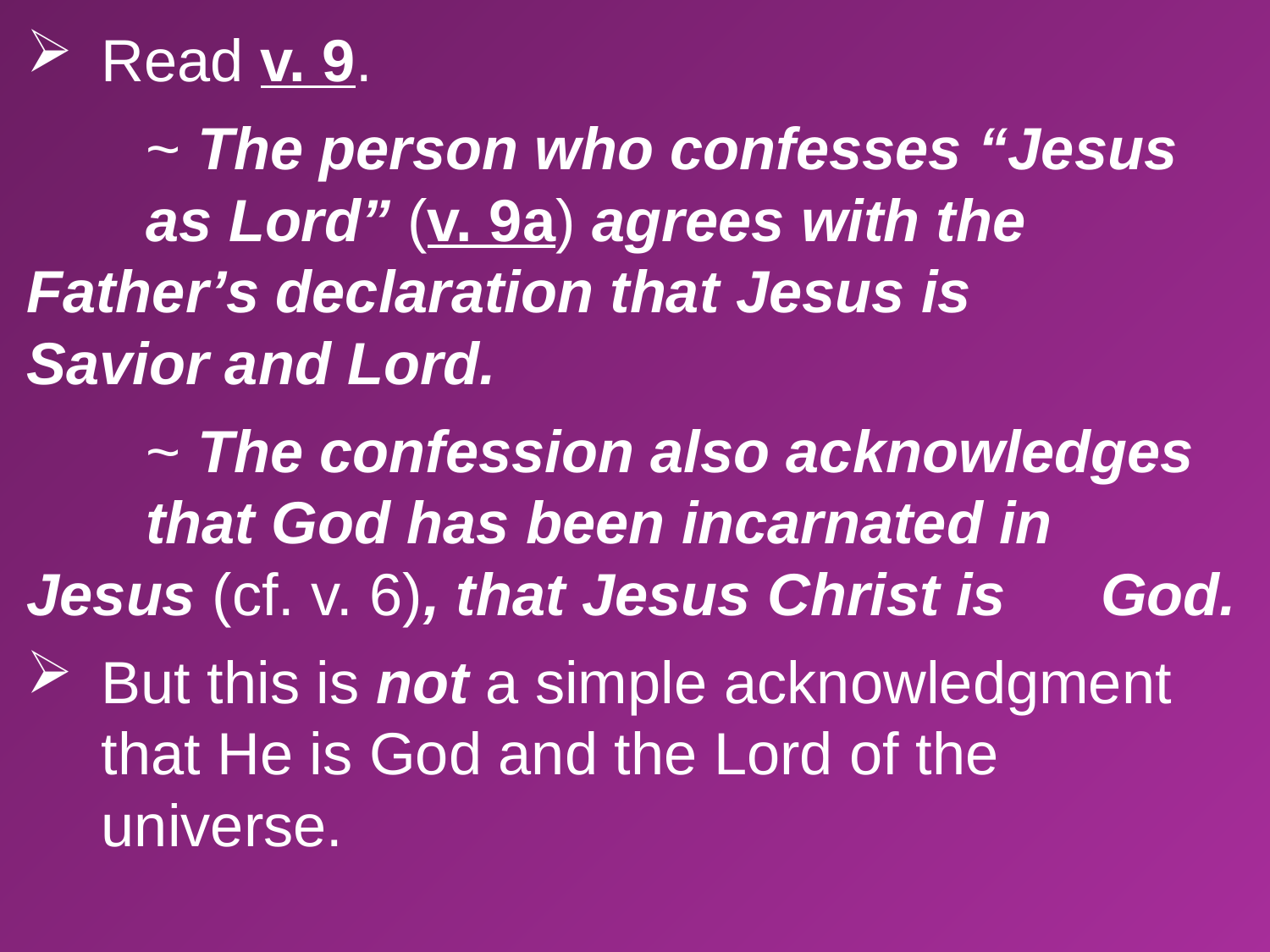

Read v. 9.
		~ The person who confesses “Jesus 					as Lord” (v. 9a) agrees with the 						Father’s declaration that Jesus is 					Savior and Lord.
		~ The confession also acknowledges 					that God has been incarnated in 						Jesus (cf. v. 6), that Jesus Christ is 					God.
But this is not a simple acknowledgment that He is God and the Lord of the universe.